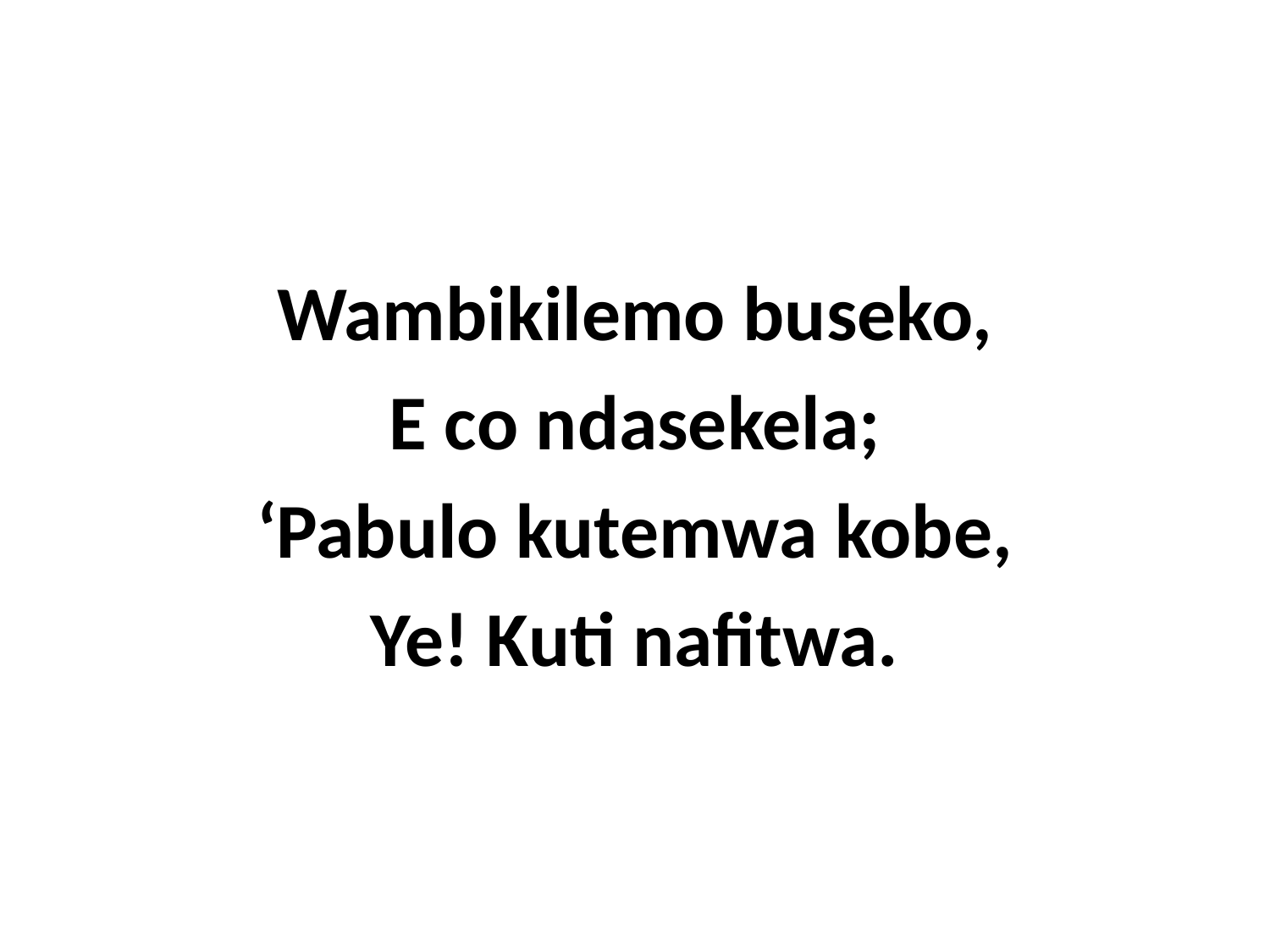

Wambikilemo buseko,
E co ndasekela;
‘Pabulo kutemwa kobe,
Ye! Kuti nafitwa.